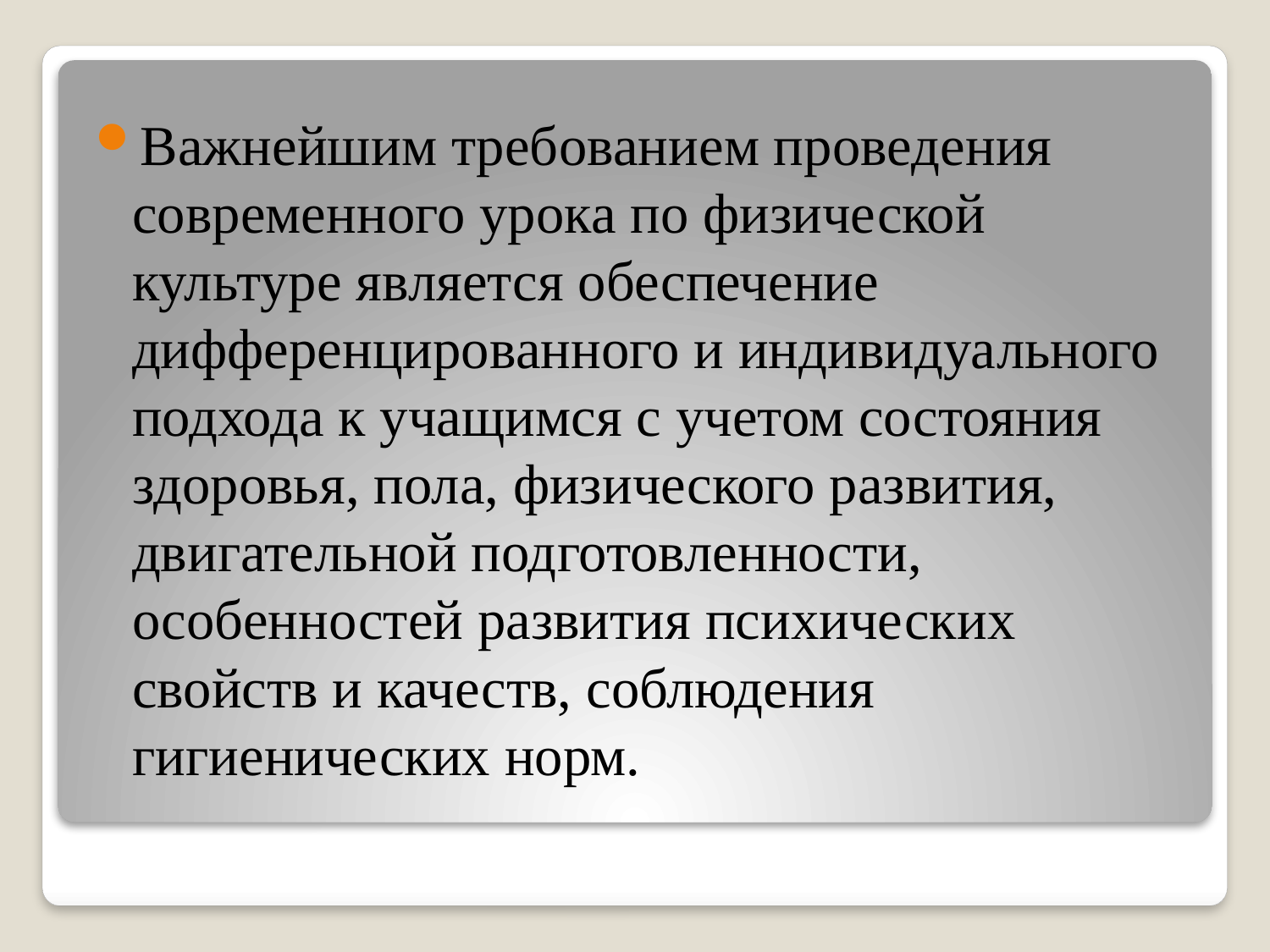

Важнейшим требованием проведения современного урока по физической культуре является обеспечение дифференцированного и индивидуального подхода к учащимся с учетом состояния здоровья, пола, физического развития, двигательной подготовленности, особенностей развития психических свойств и качеств, соблюдения гигиенических норм.